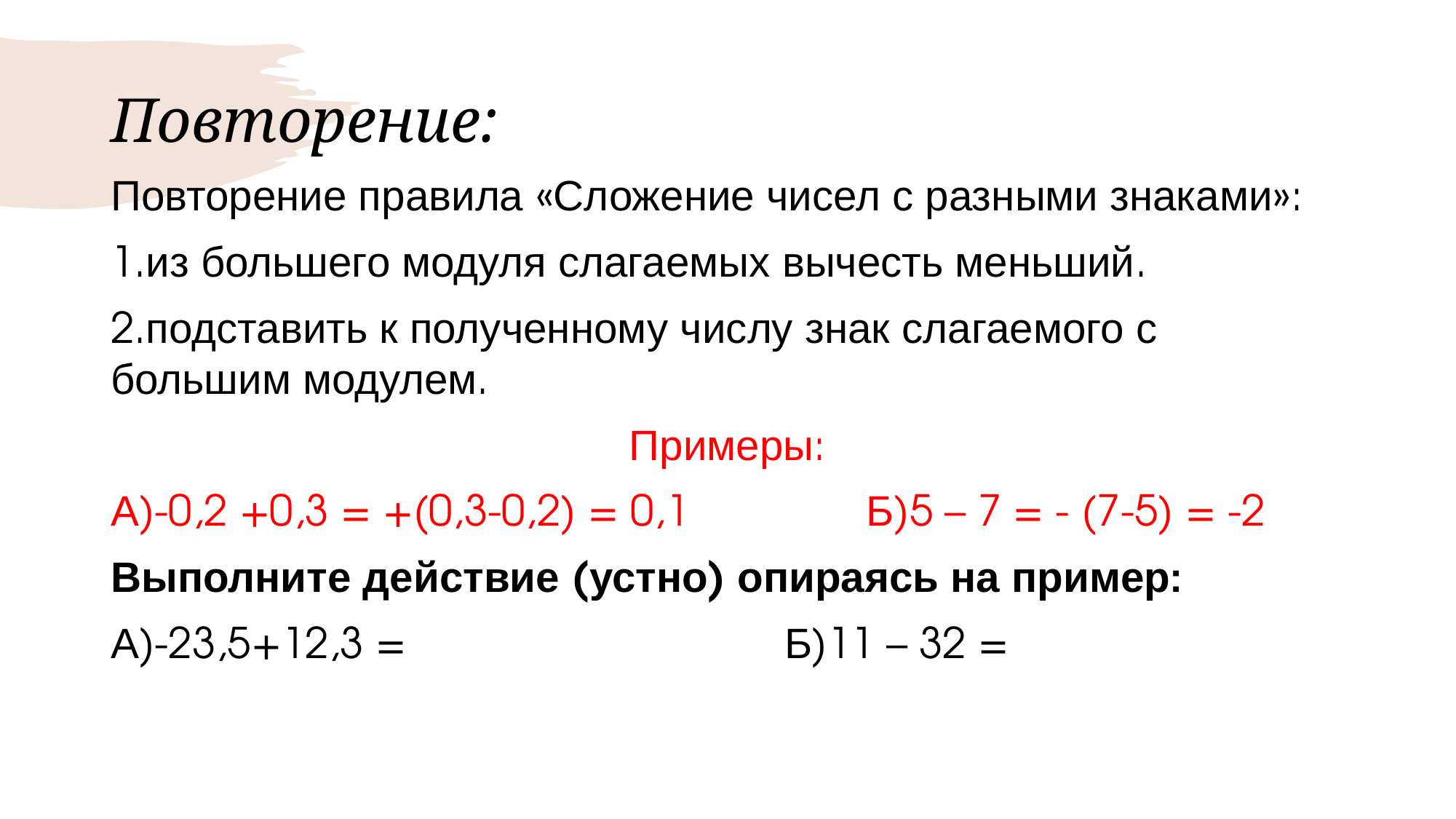

# Повторение:
Повторение правила «Сложение чисел с разными знаками»:
1.из большего модуля слагаемых вычесть меньший.
2.подставить к полученному числу знак слагаемого с большим модулем.
Примеры:
А)-0,2 +0,3 = +(0,3-0,2) = 0,1               Б)5 – 7 = - (7-5) = -2
Выполните действие (устно) опираясь на пример:
А)-23,5+12,3 =                                Б)11 – 32 =